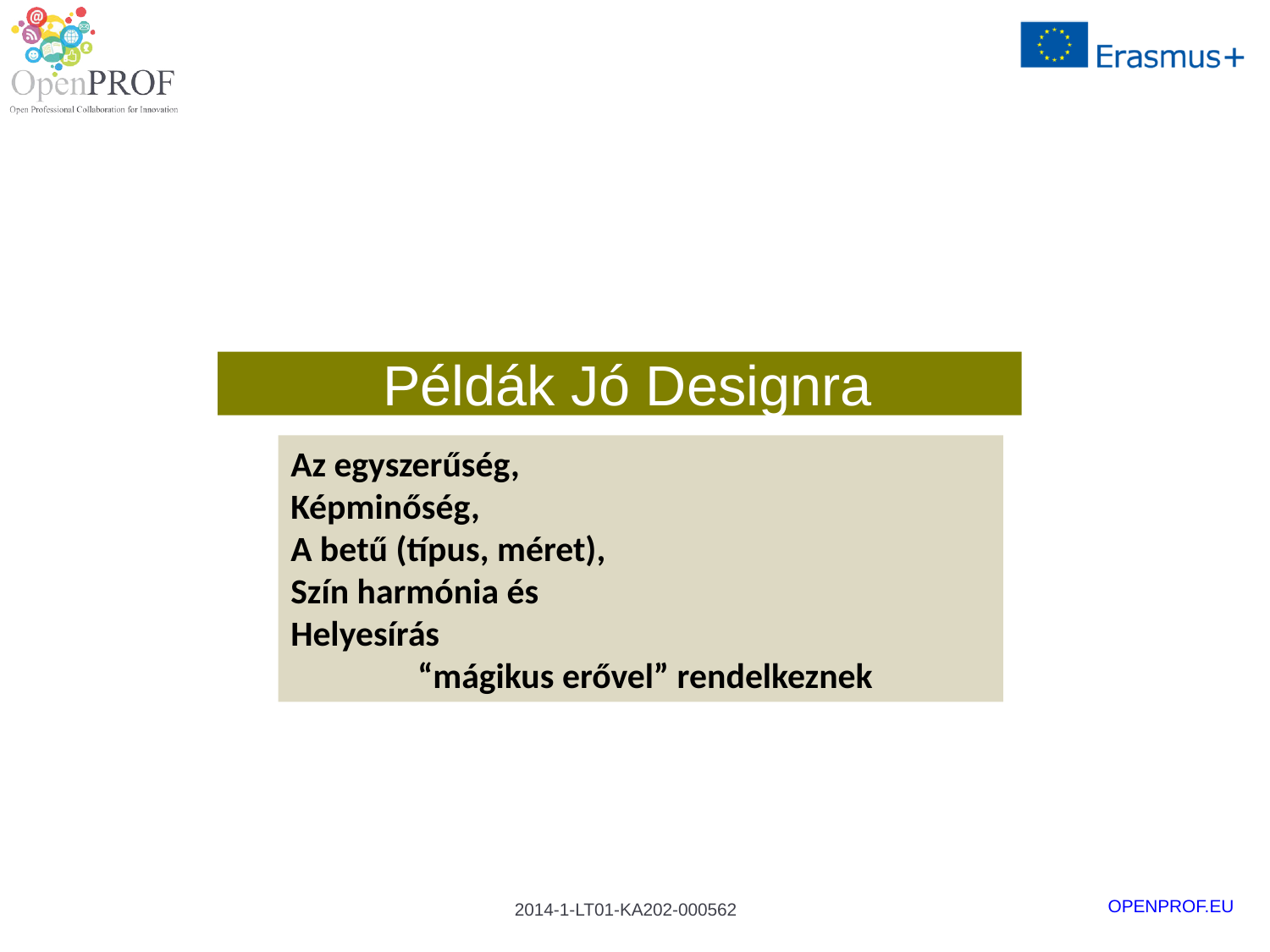

# Példák Jó Designra
Az egyszerűség,
Képminőség,
A betű (típus, méret),
Szín harmónia és
Helyesírás
	“mágikus erővel” rendelkeznek